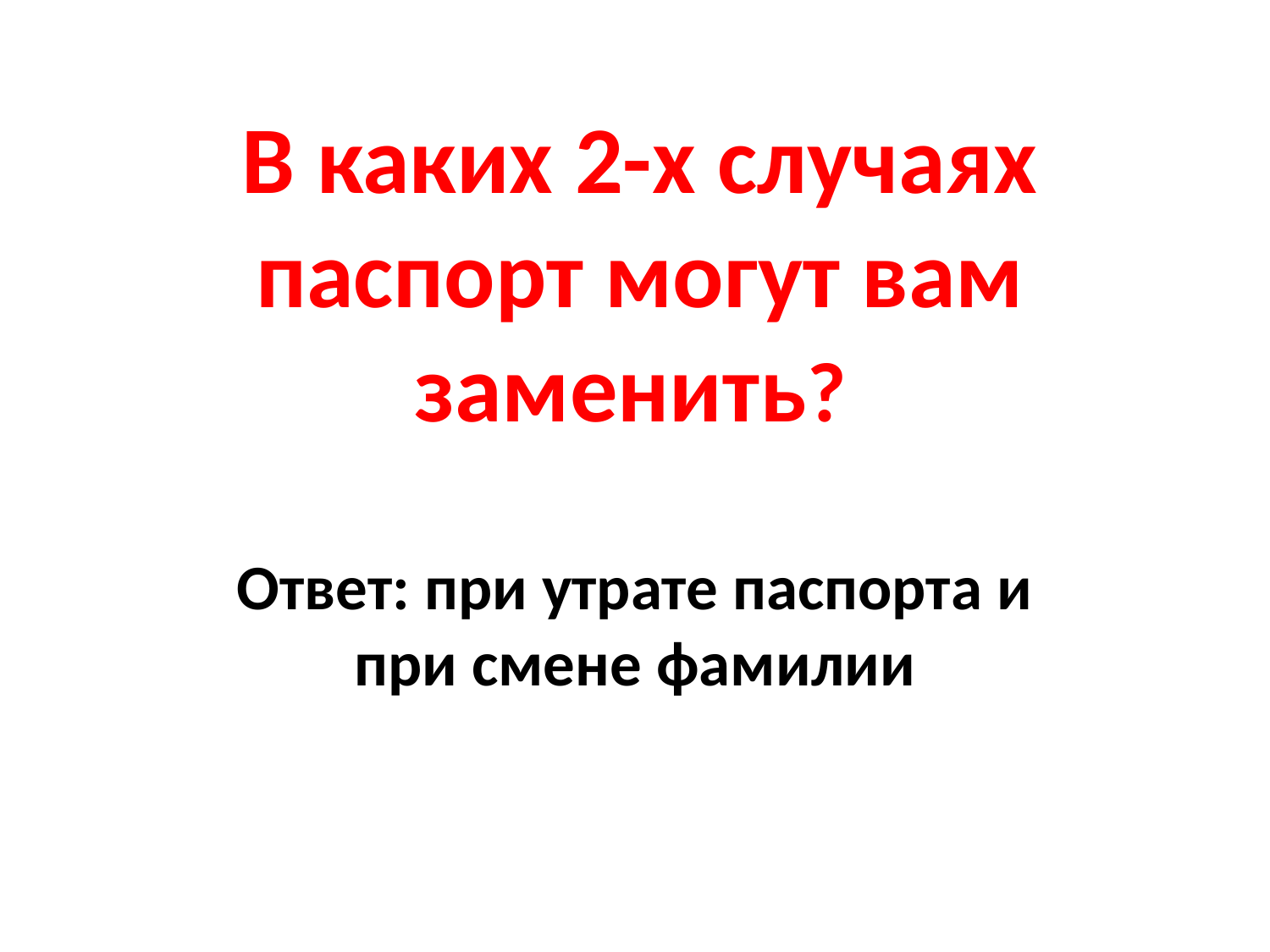

# В каких 2-х случаях паспорт могут вам заменить?
Ответ: при утрате паспорта и при смене фамилии